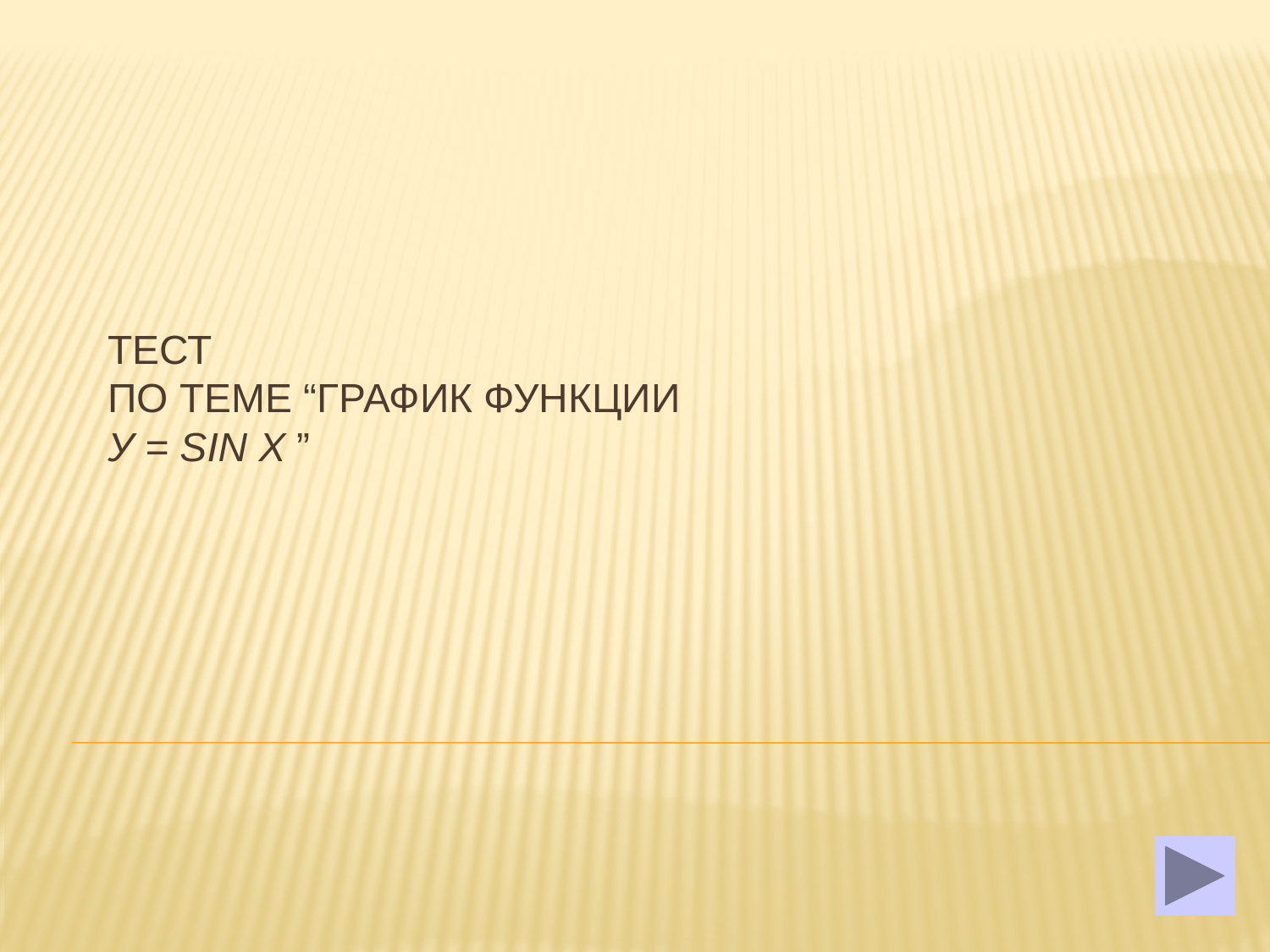

# ТЕСТ по теме “График функции у = sin x ”